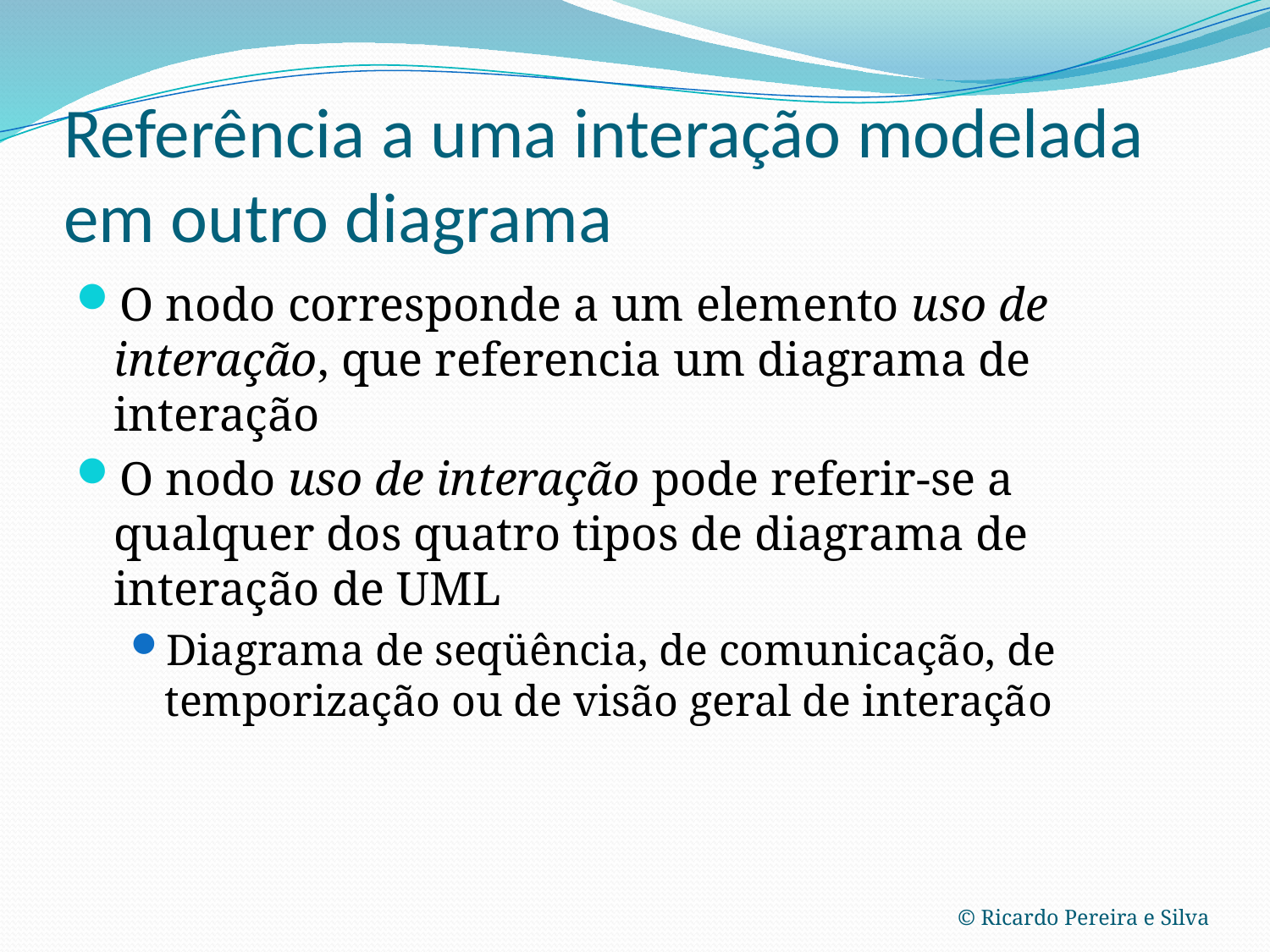

# Referência a uma interação modelada em outro diagrama
O nodo corresponde a um elemento uso de interação, que referencia um diagrama de interação
O nodo uso de interação pode referir-se a qualquer dos quatro tipos de diagrama de interação de UML
Diagrama de seqüência, de comunicação, de temporização ou de visão geral de interação
© Ricardo Pereira e Silva